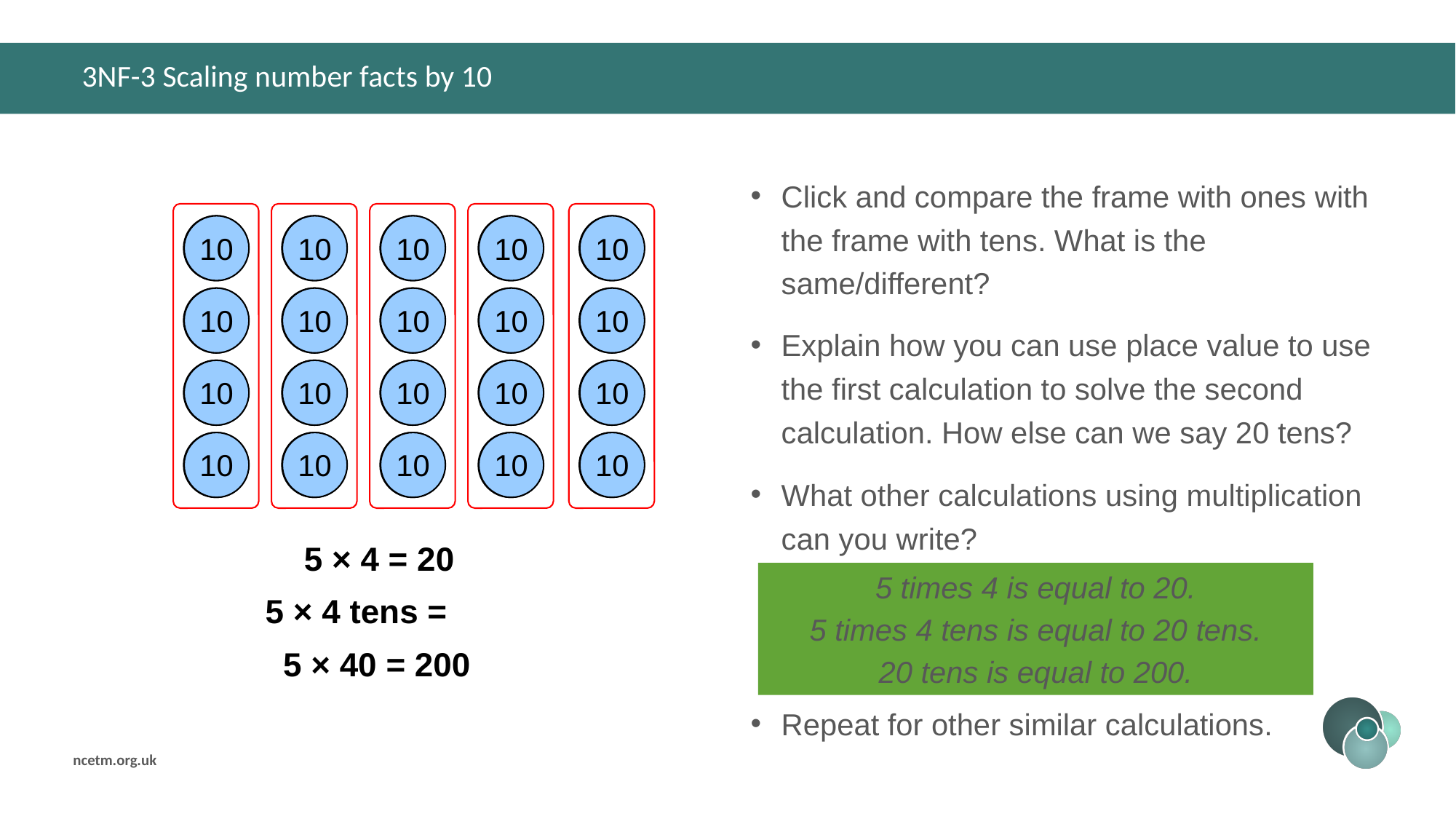

# 3NF-3 Scaling number facts by 10
Click and compare the frame with ones with the frame with tens. What is the same/different?
Explain how you can use place value to use the first calculation to solve the second calculation. How else can we say 20 tens?
What other calculations using multiplication can you write?

Repeat for other similar calculations.

1

1

1

1

1

1

1

1

1

1

1

1

1

1

1

1

1

1

1

1

10

10

10

10

10

10

10

10

10

10

10

10

10

10

10

10

10

10

10

10
5 × 4 = 20
5 times 4 is equal to 20.
5 times 4 tens is equal to 20 tens.
20 tens is equal to 200.
5 × 4 tens = 20 tens

5 × 40 = 200